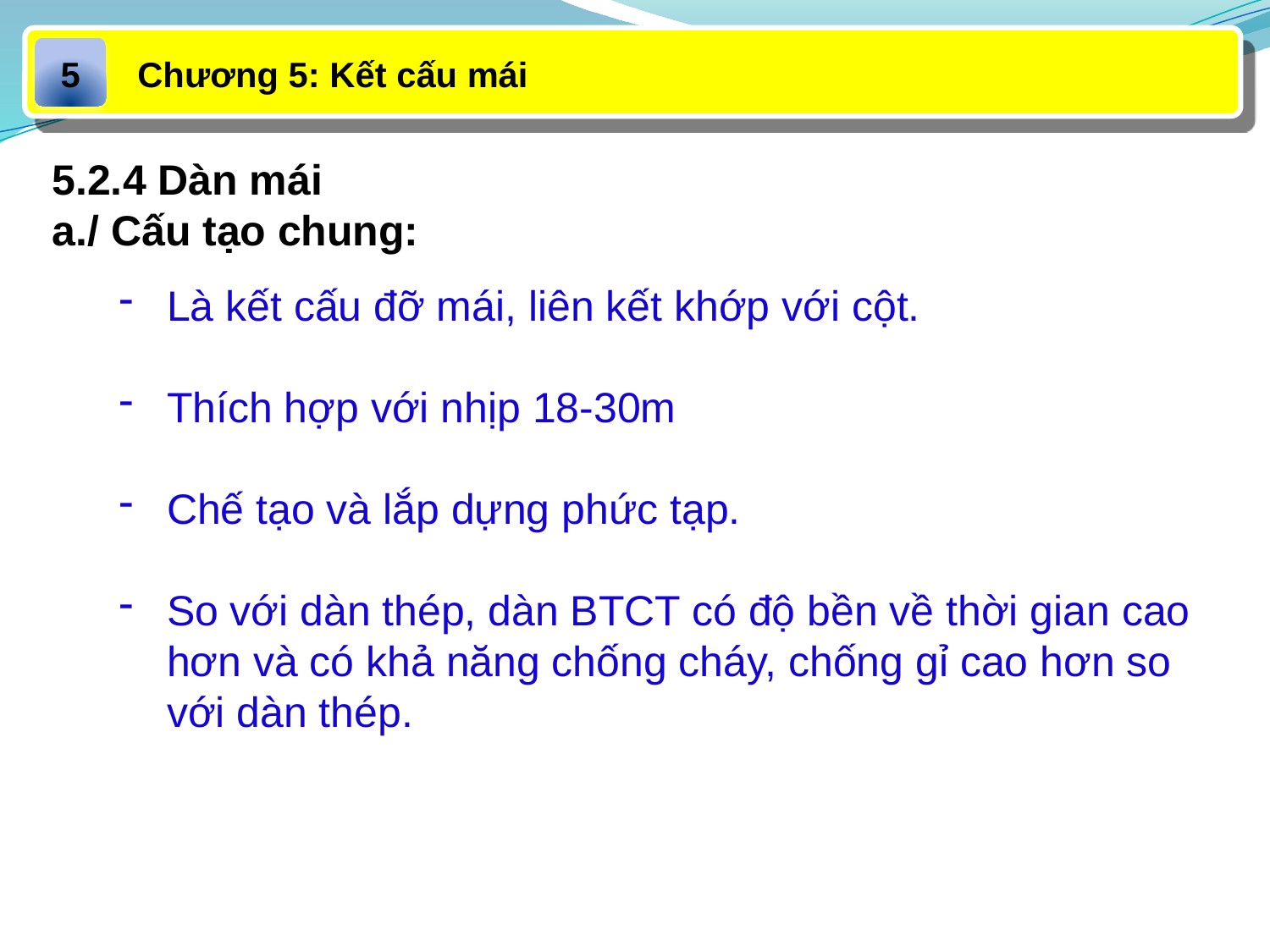

Chương 5: Kết cấu mái
5

5.2.4 Dàn mái
a./ Cấu tạo chung:
Là kết cấu đỡ mái, liên kết khớp với cột.

Thích hợp với nhịp 18-30m

Chế tạo và lắp dựng phức tạp.

So với dàn thép, dàn BTCT có độ bền về thời gian cao hơn và có khả năng chống cháy, chống gỉ cao hơn so với dàn thép.